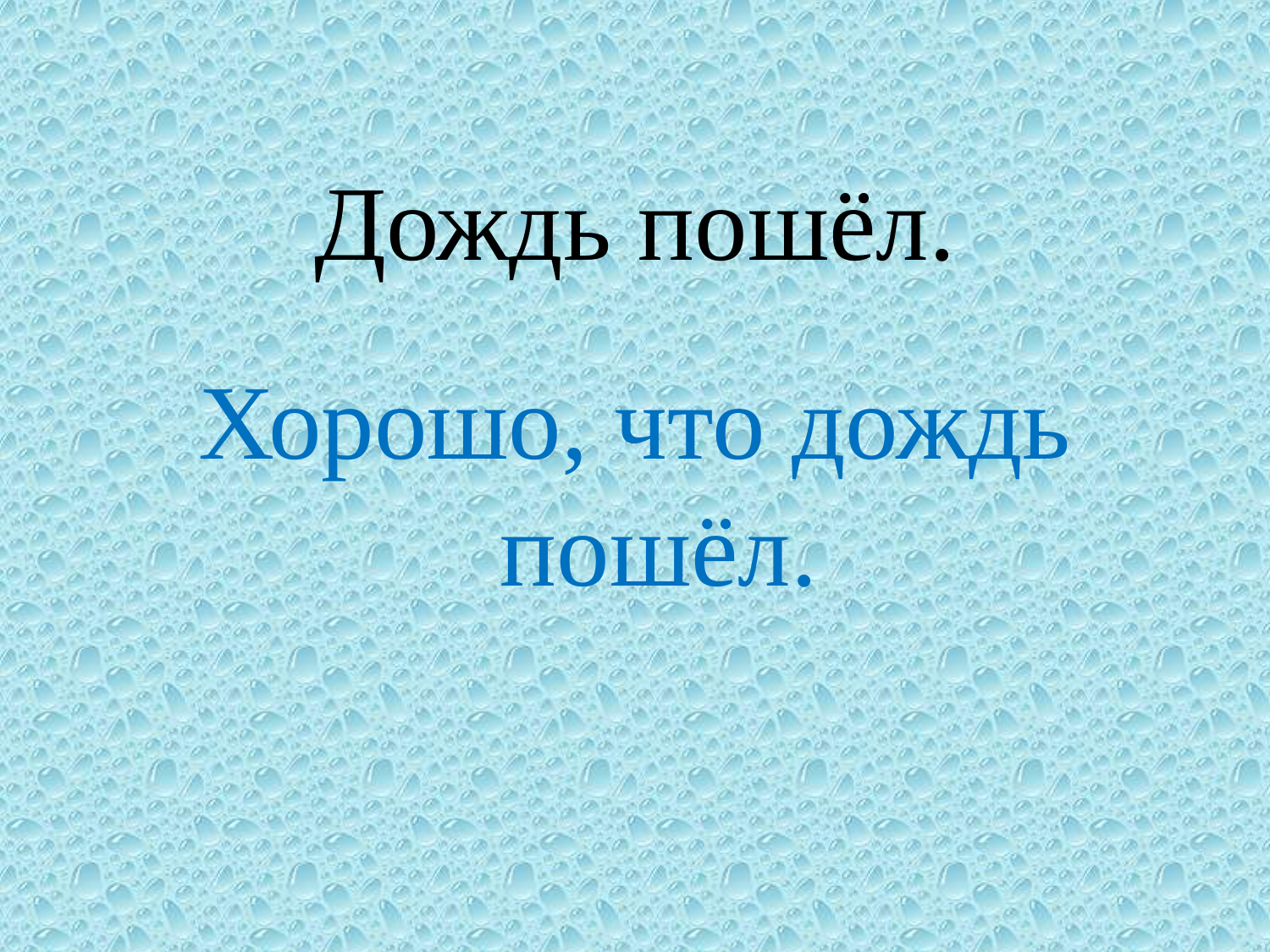

# Дождь пошёл.
Хорошо, что дождь пошёл.